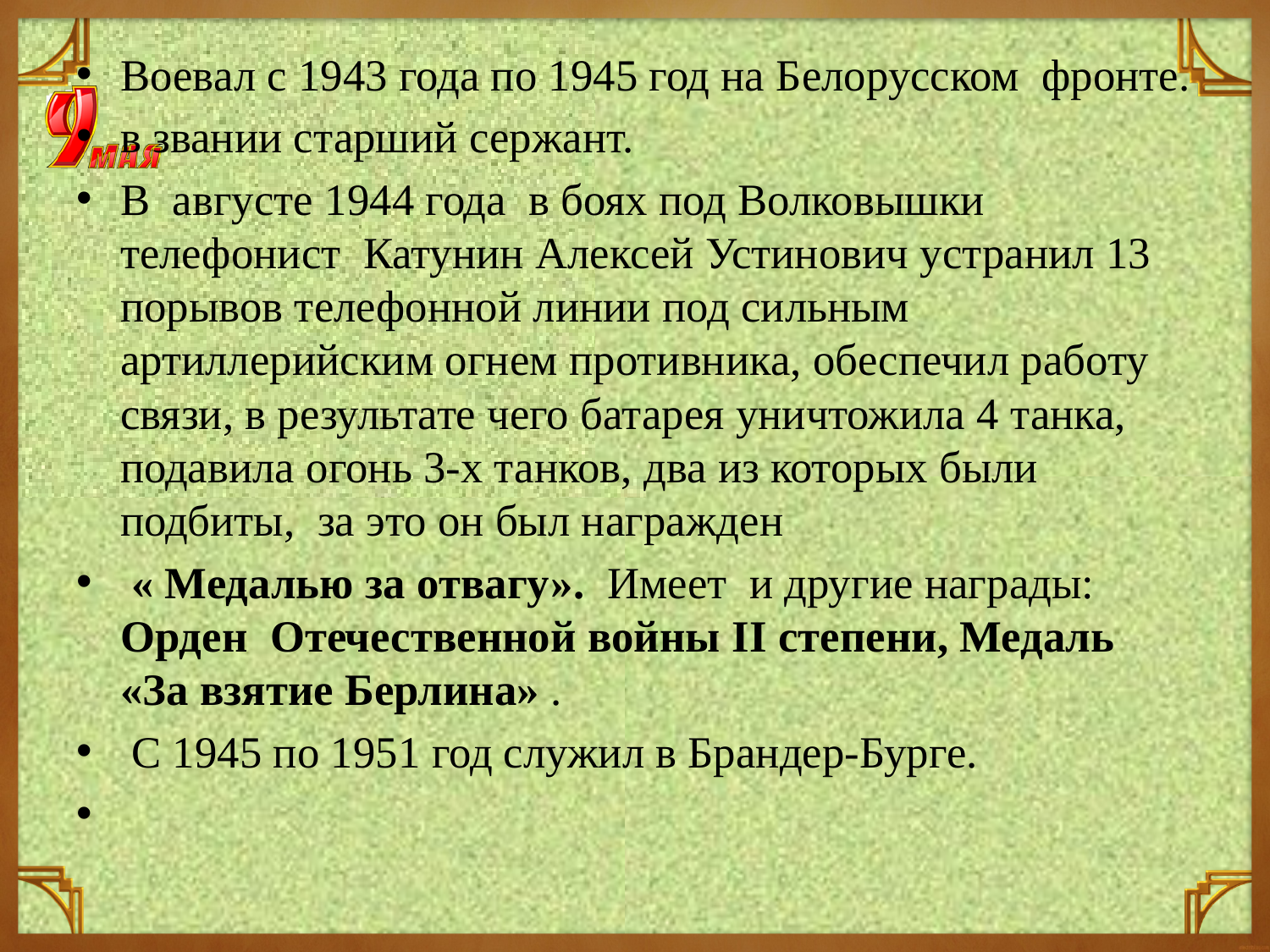

#
Воевал с 1943 года по 1945 год на Белорусском  фронте.
в звании старший сержант.
В  августе 1944 года  в боях под Волковышки телефонист  Катунин Алексей Устинович устранил 13 порывов телефонной линии под сильным артиллерийским огнем противника, обеспечил работу связи, в результате чего батарея уничтожила 4 танка, подавила огонь 3-х танков, два из которых были подбиты,  за это он был награжден
 « Медалью за отвагу».  Имеет  и другие награды: Орден  Отечественной войны II степени, Медаль  «За взятие Берлина» .
 С 1945 по 1951 год служил в Брандер-Бурге.